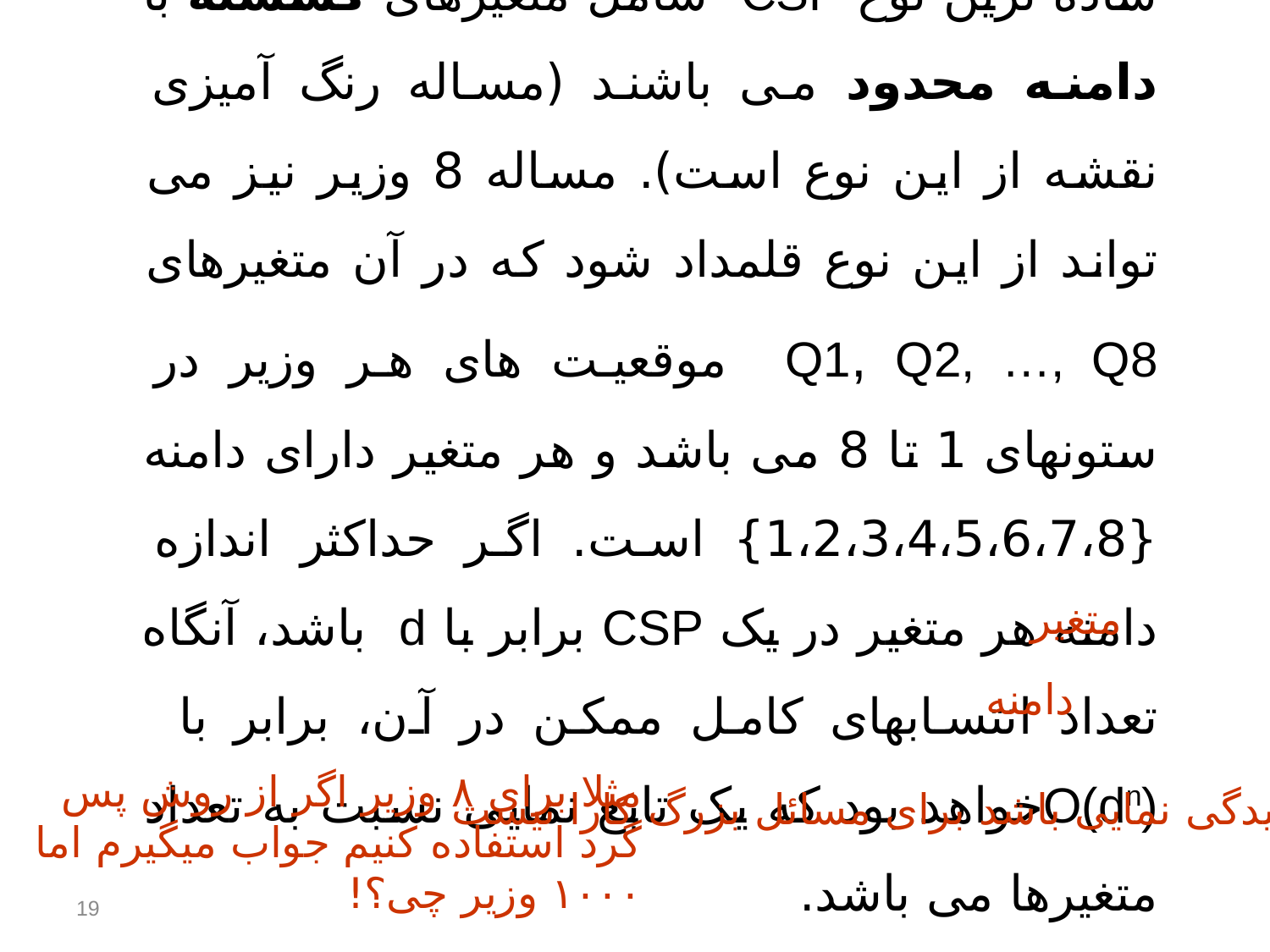

ساده ترین نوع CSP  شامل متغیرهای گسسته با دامنه محدود می باشند (مساله رنگ آمیزی نقشه از این نوع است). مساله 8 وزیر نیز می تواند از این نوع قلمداد شود که در آن متغیرهای Q1, Q2, …, Q8  موقعیت های هر وزیر در ستونهای 1 تا 8 می باشد و هر متغیر دارای دامنه {1،2،3،4،5،6،7،8} است. اگر حداکثر اندازه دامنه هر متغیر در یک CSP برابر با d  باشد، آنگاه تعداد انتسابهای کامل ممکن در آن، برابر با  O(dn)خواهد بود که یک تابع نمایی نسبت به تعداد متغیرها می باشد.
متغیر
دامنه
مثلا برای ۸ وزیر اگر از روش پس گرد استفاده کنیم جواب میگیرم اما ۱۰۰۰ وزیر چی‌؟!
وقتی‌ پیچیدگی‌ نمایی باشد برای مسائل بزرگ کارا نیست
19